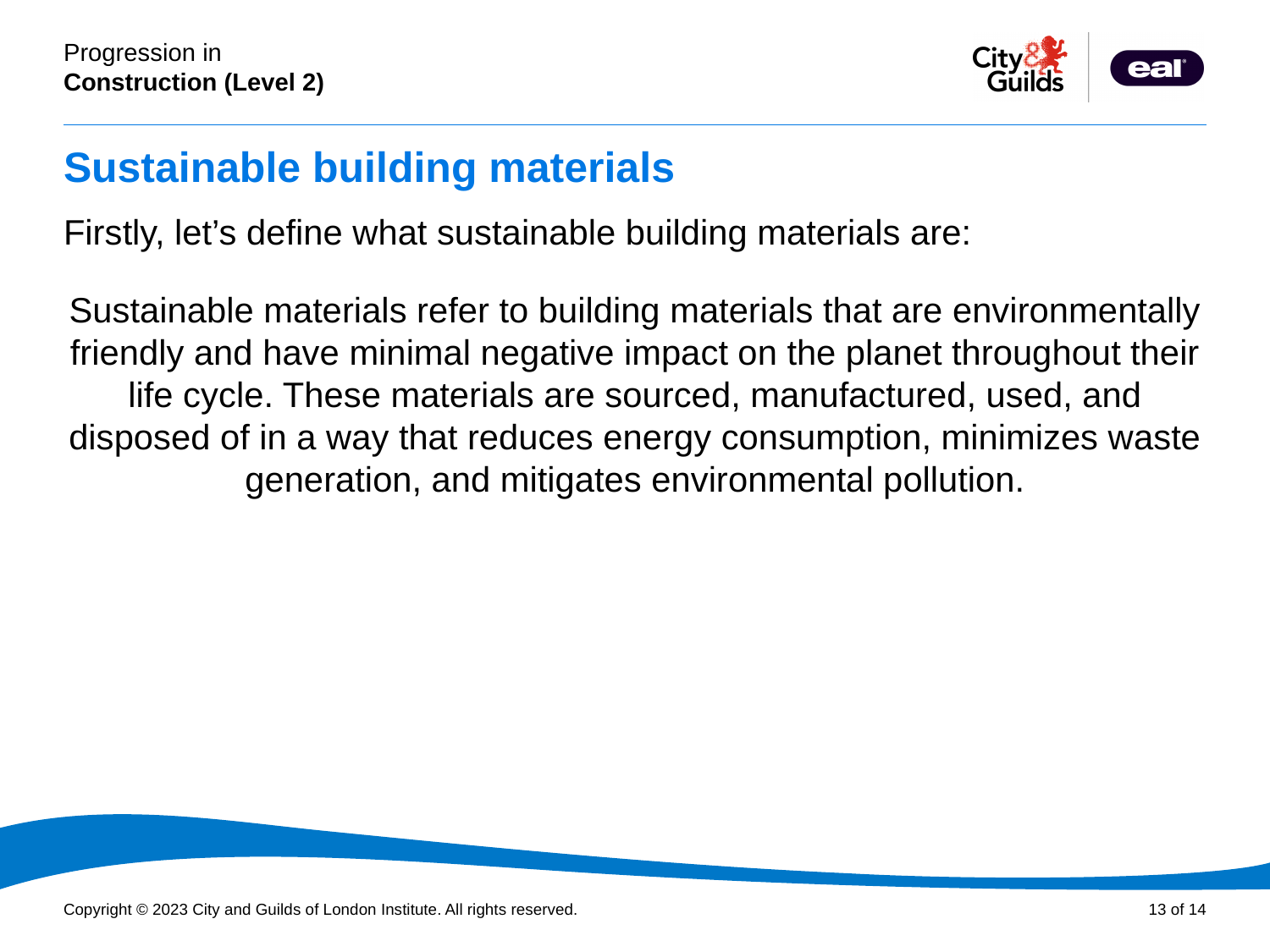

# Sustainable building materials
Firstly, let’s define what sustainable building materials are:
Sustainable materials refer to building materials that are environmentally friendly and have minimal negative impact on the planet throughout their life cycle. These materials are sourced, manufactured, used, and disposed of in a way that reduces energy consumption, minimizes waste generation, and mitigates environmental pollution.